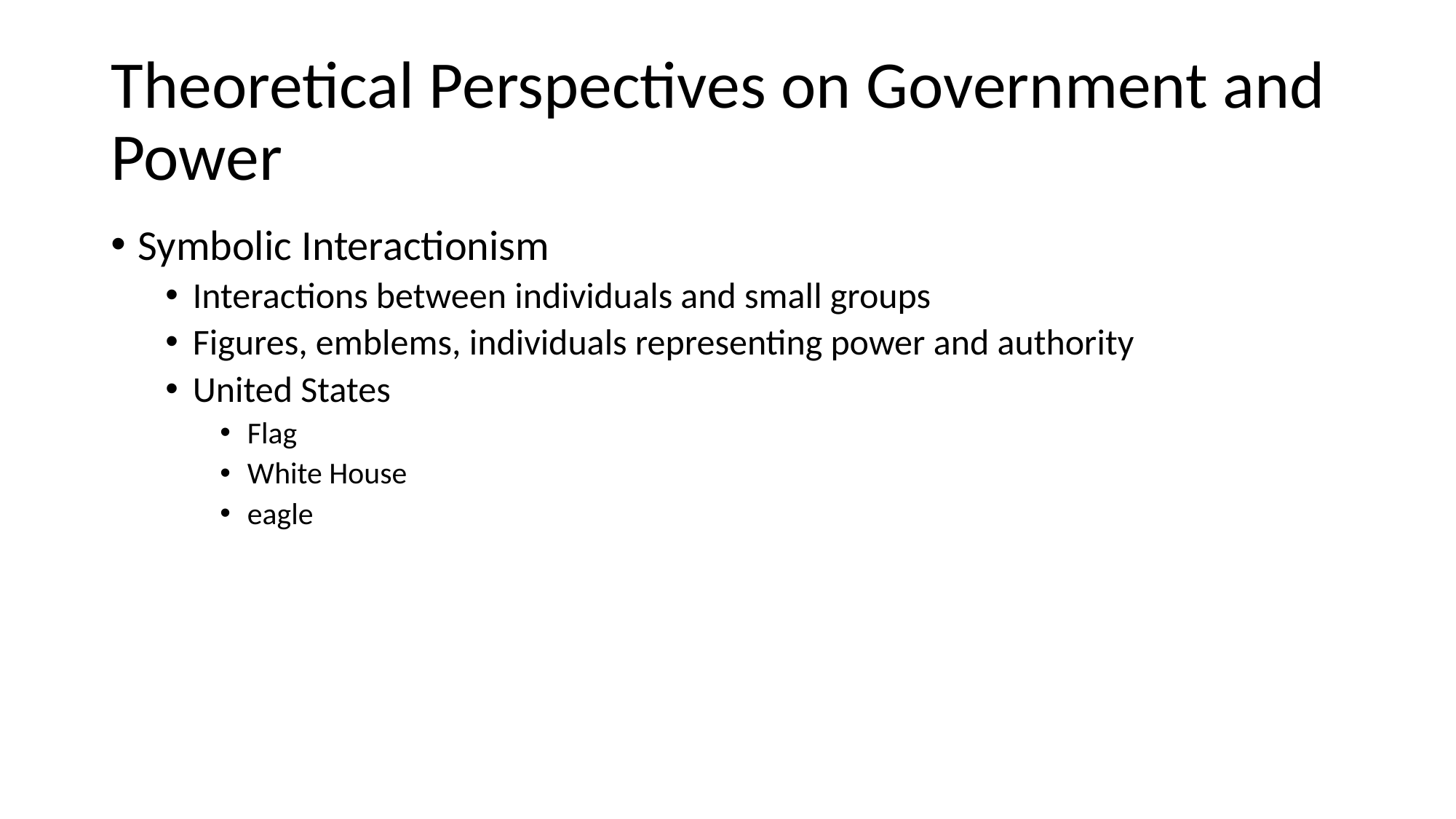

# Theoretical Perspectives on Government and Power
Symbolic Interactionism
Interactions between individuals and small groups
Figures, emblems, individuals representing power and authority
United States
Flag
White House
eagle